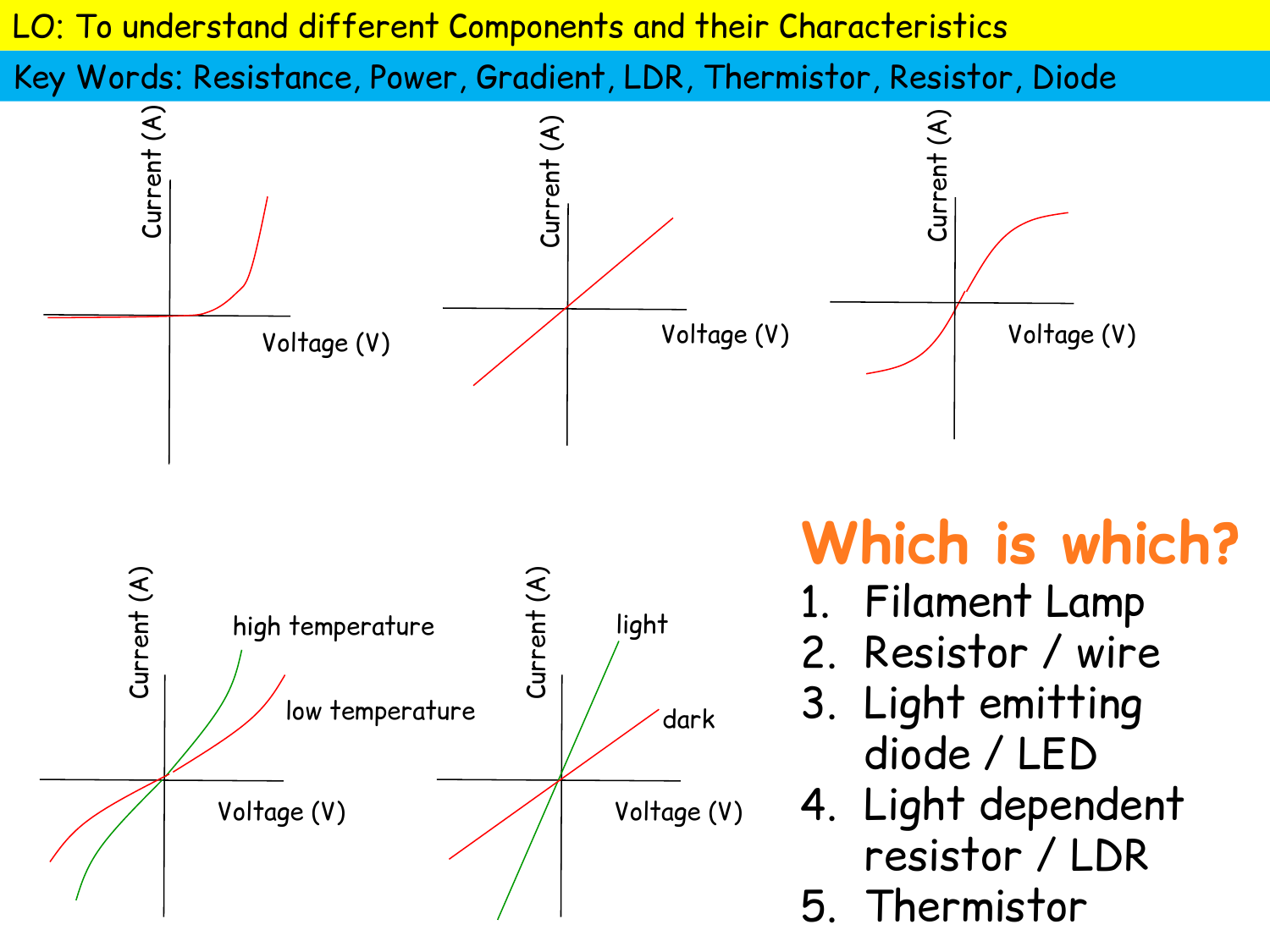

Current (A)

Voltage (V)

Current (A)
Current (A)

Voltage (V)
Voltage (V)
Which is which?
Filament Lamp
Resistor / wire
Light emitting diode / LED
Light dependent resistor / LDR
Thermistor

light
high temperature
Current (A)
Current (A)

low temperature
dark

Voltage (V)
Voltage (V)